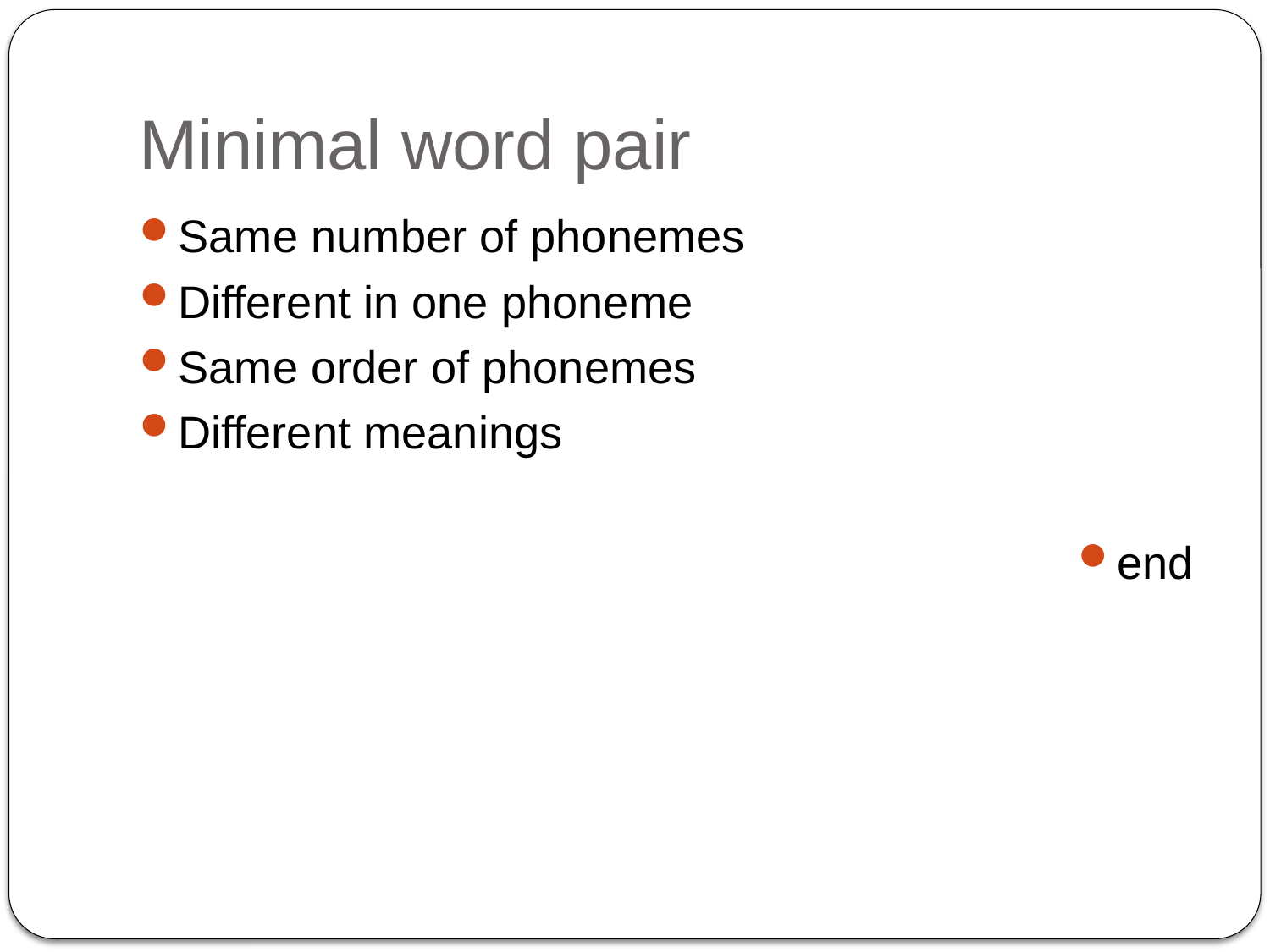

# Minimal word pair
Same number of phonemes
Different in one phoneme
Same order of phonemes
Different meanings

end